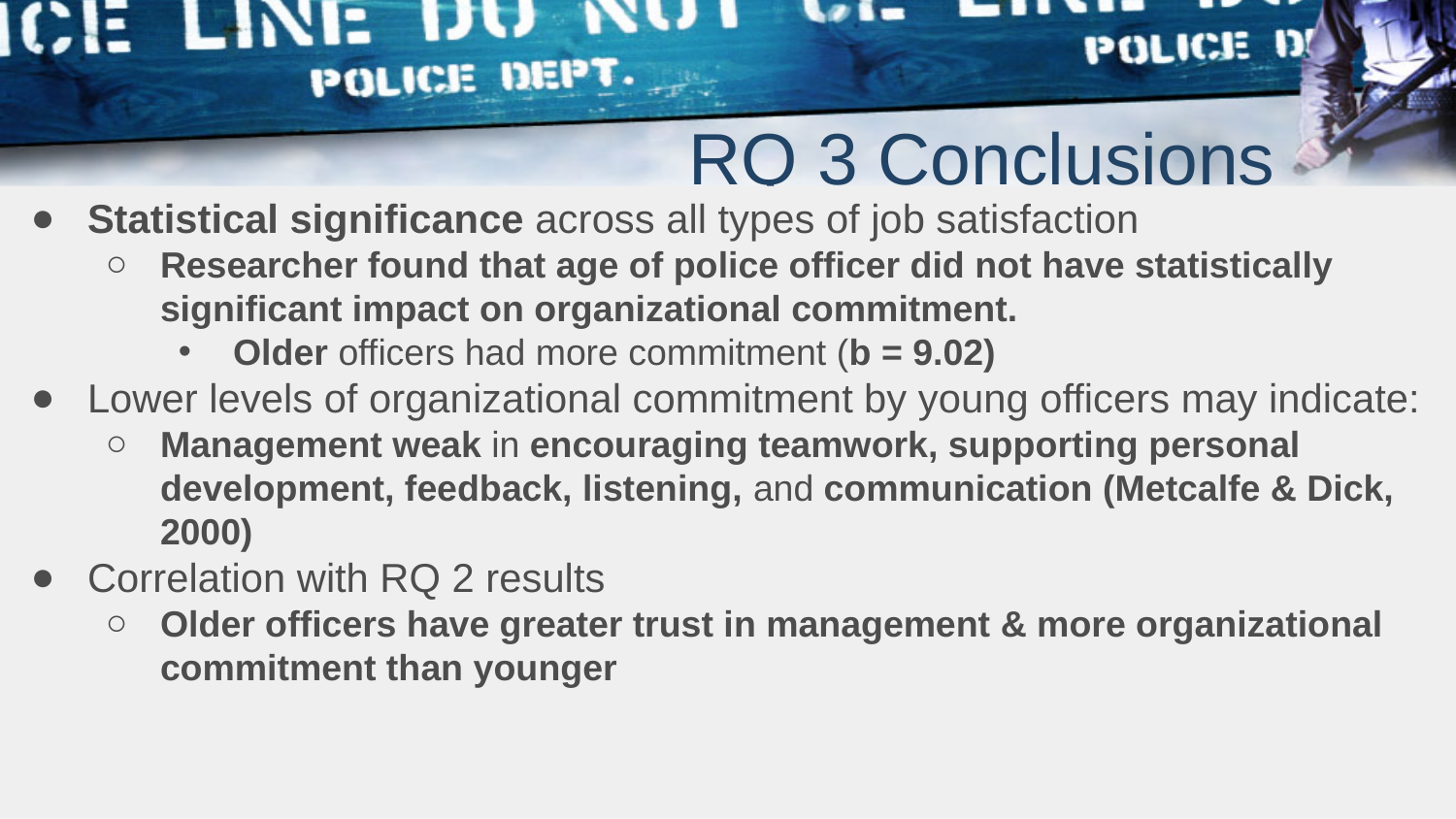

# RQ 3 Conclusions
Statistical significance across all types of job satisfaction
Researcher found that age of police officer did not have statistically significant impact on organizational commitment.
Older officers had more commitment (b = 9.02)
Lower levels of organizational commitment by young officers may indicate:
Management weak in encouraging teamwork, supporting personal development, feedback, listening, and communication (Metcalfe & Dick, 2000)
Correlation with RQ 2 results
Older officers have greater trust in management & more organizational commitment than younger